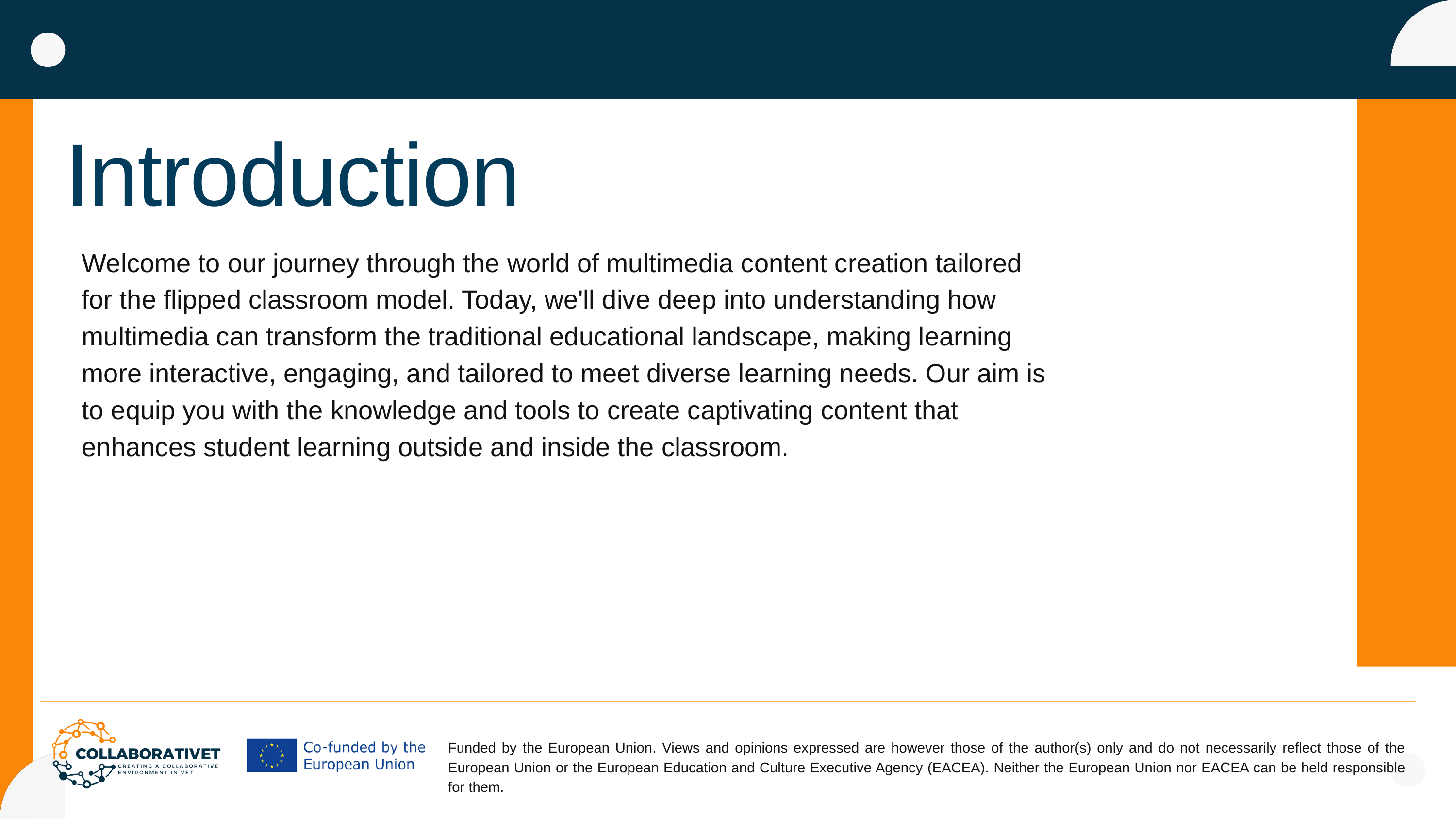

Introduction
Welcome to our journey through the world of multimedia content creation tailored for the flipped classroom model. Today, we'll dive deep into understanding how multimedia can transform the traditional educational landscape, making learning more interactive, engaging, and tailored to meet diverse learning needs. Our aim is to equip you with the knowledge and tools to create captivating content that enhances student learning outside and inside the classroom.

Funded by the European Union. Views and opinions expressed are however those of the author(s) only and do not necessarily reflect those of the European Union or the European Education and Culture Executive Agency (EACEA). Neither the European Union nor EACEA can be held responsible for them.